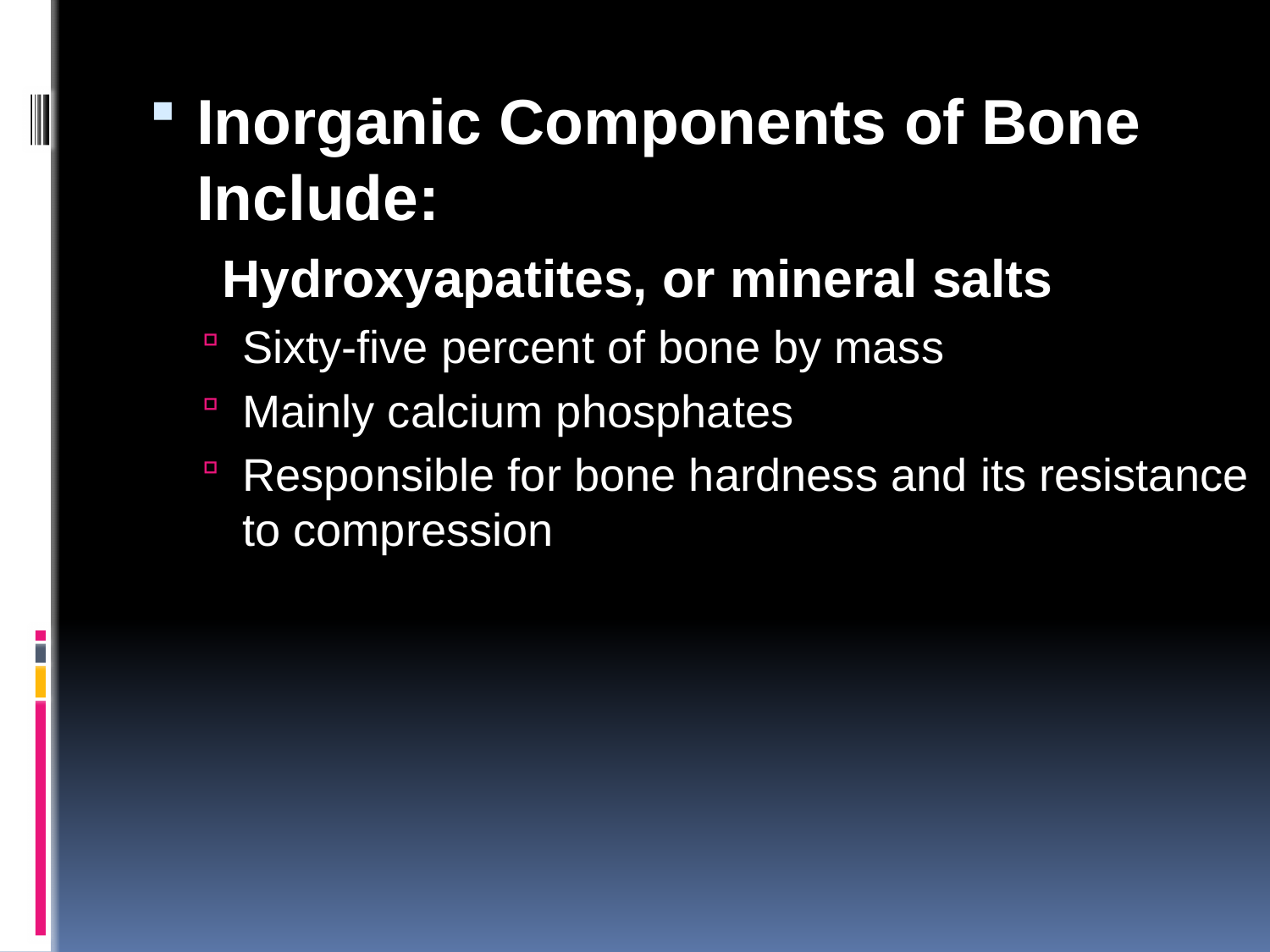

#
Inorganic Components of Bone Include:
     Hydroxyapatites, or mineral salts
Sixty-five percent of bone by mass
Mainly calcium phosphates
Responsible for bone hardness and its resistance to compression